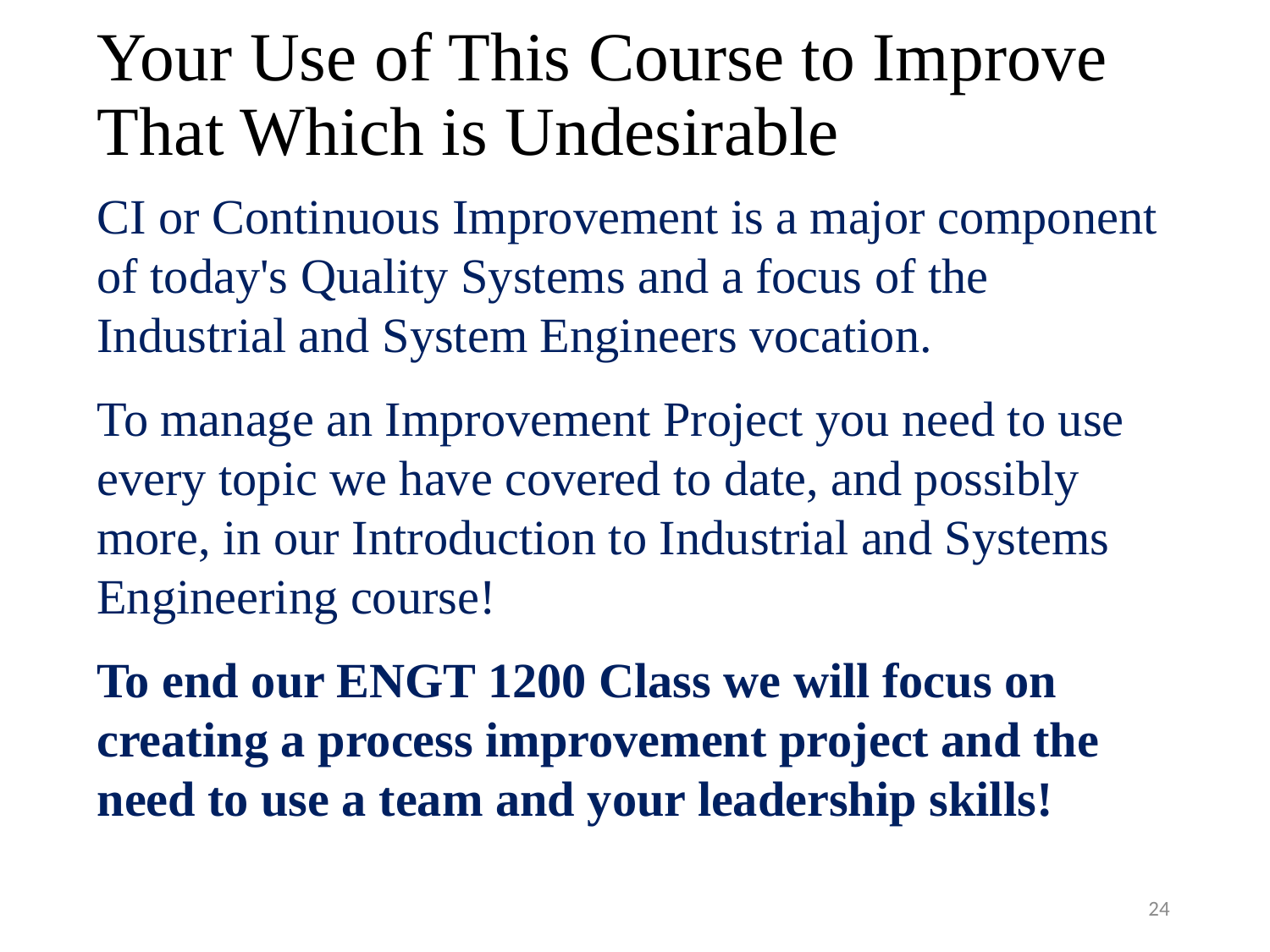

Your Use of This Course to Improve That Which is Undesirable
CI or Continuous Improvement is a major component of today's Quality Systems and a focus of the Industrial and System Engineers vocation.
To manage an Improvement Project you need to use every topic we have covered to date, and possibly more, in our Introduction to Industrial and Systems Engineering course!
To end our ENGT 1200 Class we will focus on creating a process improvement project and the need to use a team and your leadership skills!
24